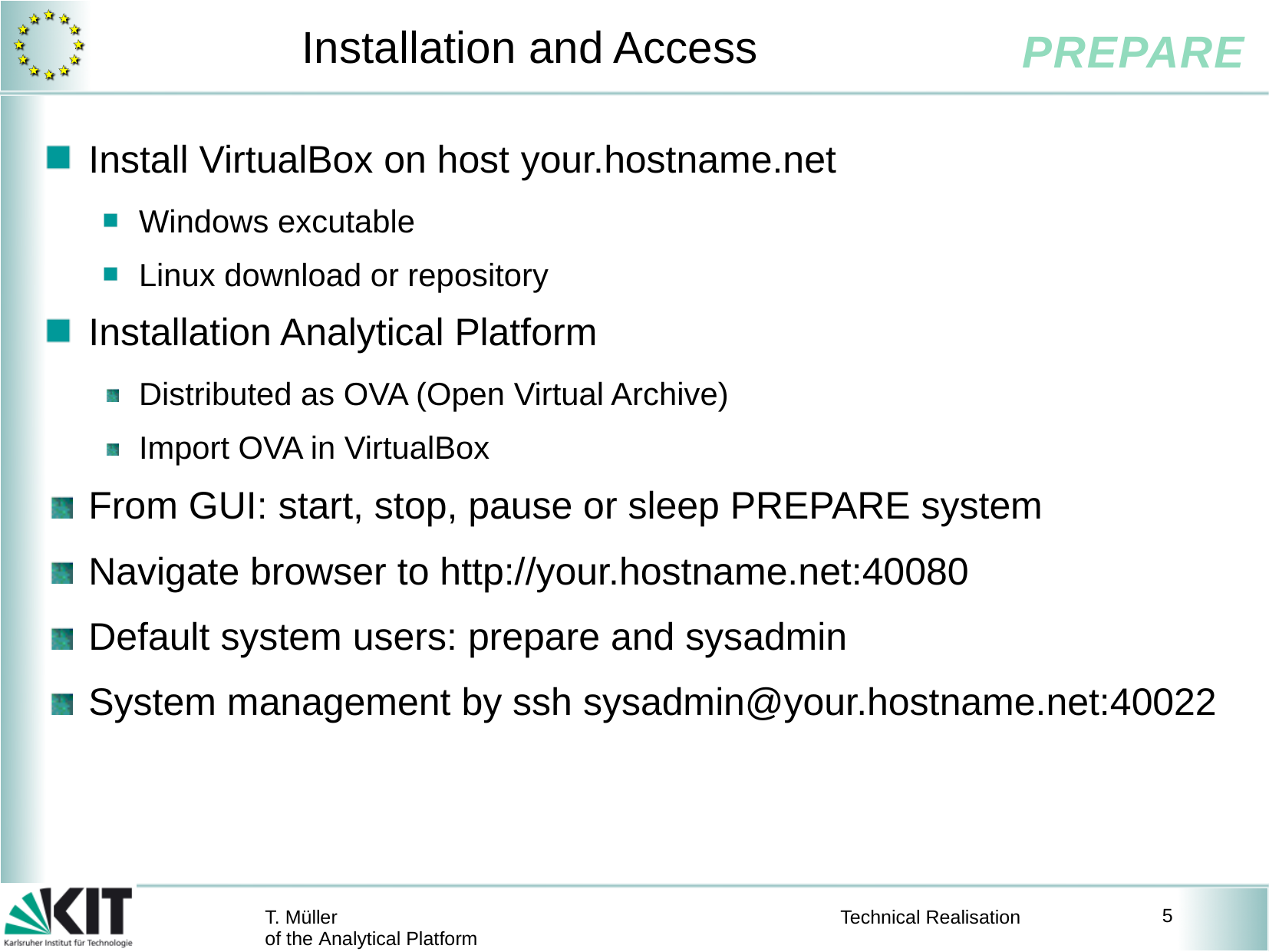

# Installation and Access
Install VirtualBox on host your.hostname.net
Windows excutable
Linux download or repository
Installation Analytical Platform
Distributed as OVA (Open Virtual Archive)
Import OVA in VirtualBox
From GUI: start, stop, pause or sleep PREPARE system
Navigate browser to http://your.hostname.net:40080
Default system users: prepare and sysadmin
System management by ssh sysadmin@your.hostname.net:40022